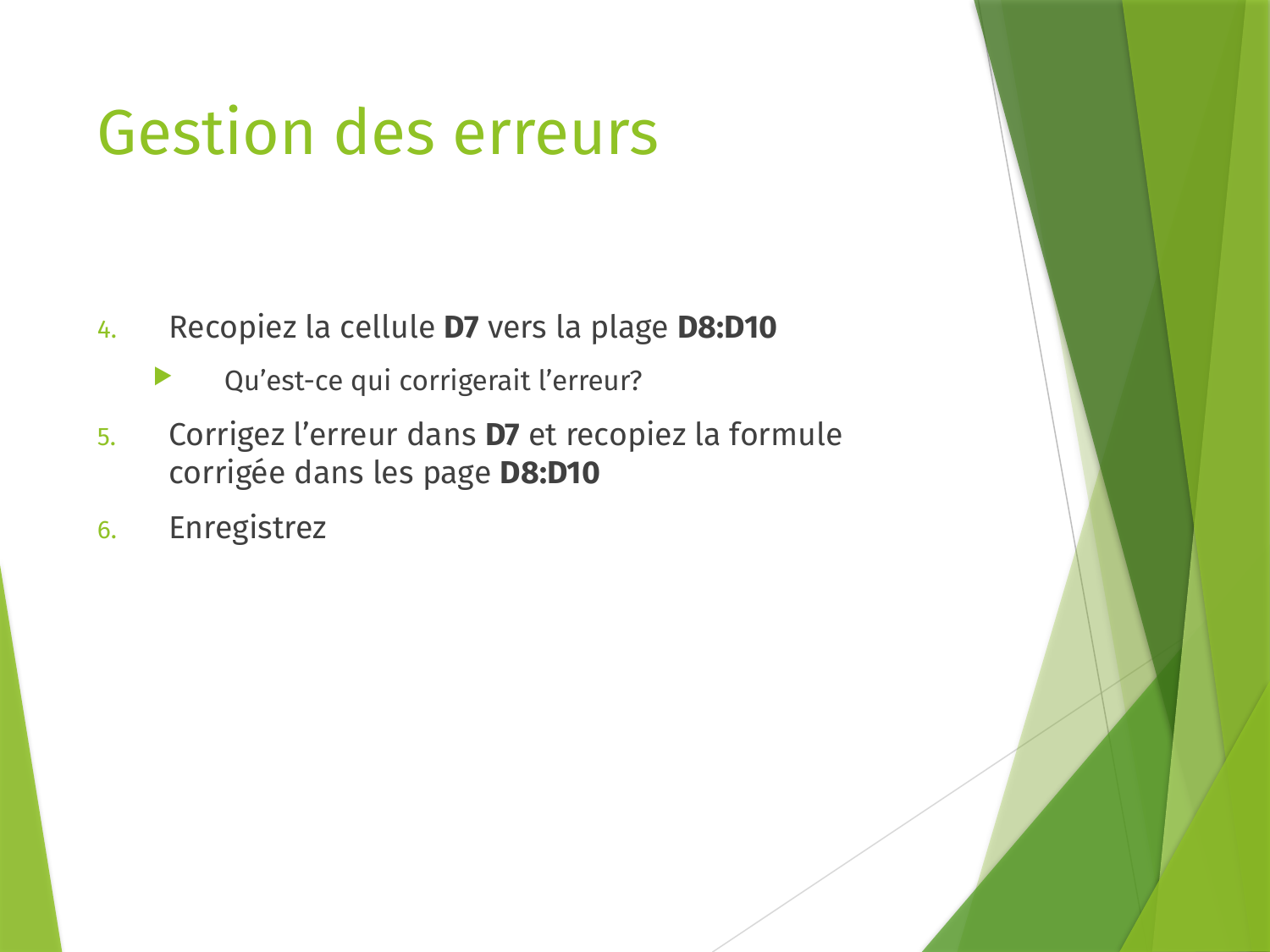

# Gestion des erreurs
Recopiez la cellule D7 vers la plage D8:D10
Qu’est-ce qui corrigerait l’erreur?
Corrigez l’erreur dans D7 et recopiez la formule corrigée dans les page D8:D10
Enregistrez